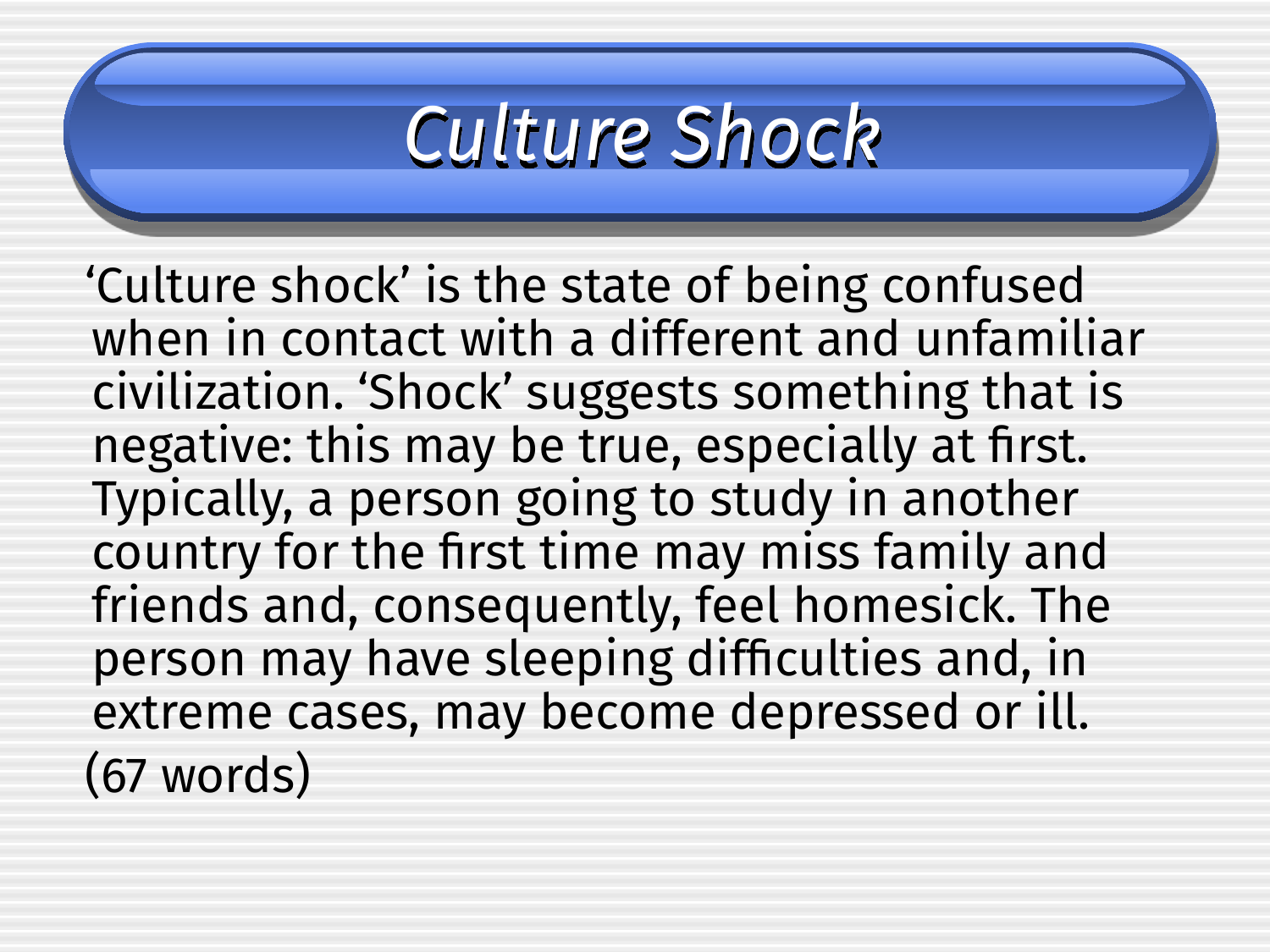

# Culture Shock
‘Culture shock’ is the state of being confused when in contact with a different and unfamiliar civilization. ‘Shock’ suggests something that is negative: this may be true, especially at first. Typically, a person going to study in another country for the first time may miss family and friends and, consequently, feel homesick. The person may have sleeping difficulties and, in extreme cases, may become depressed or ill.
(67 words)